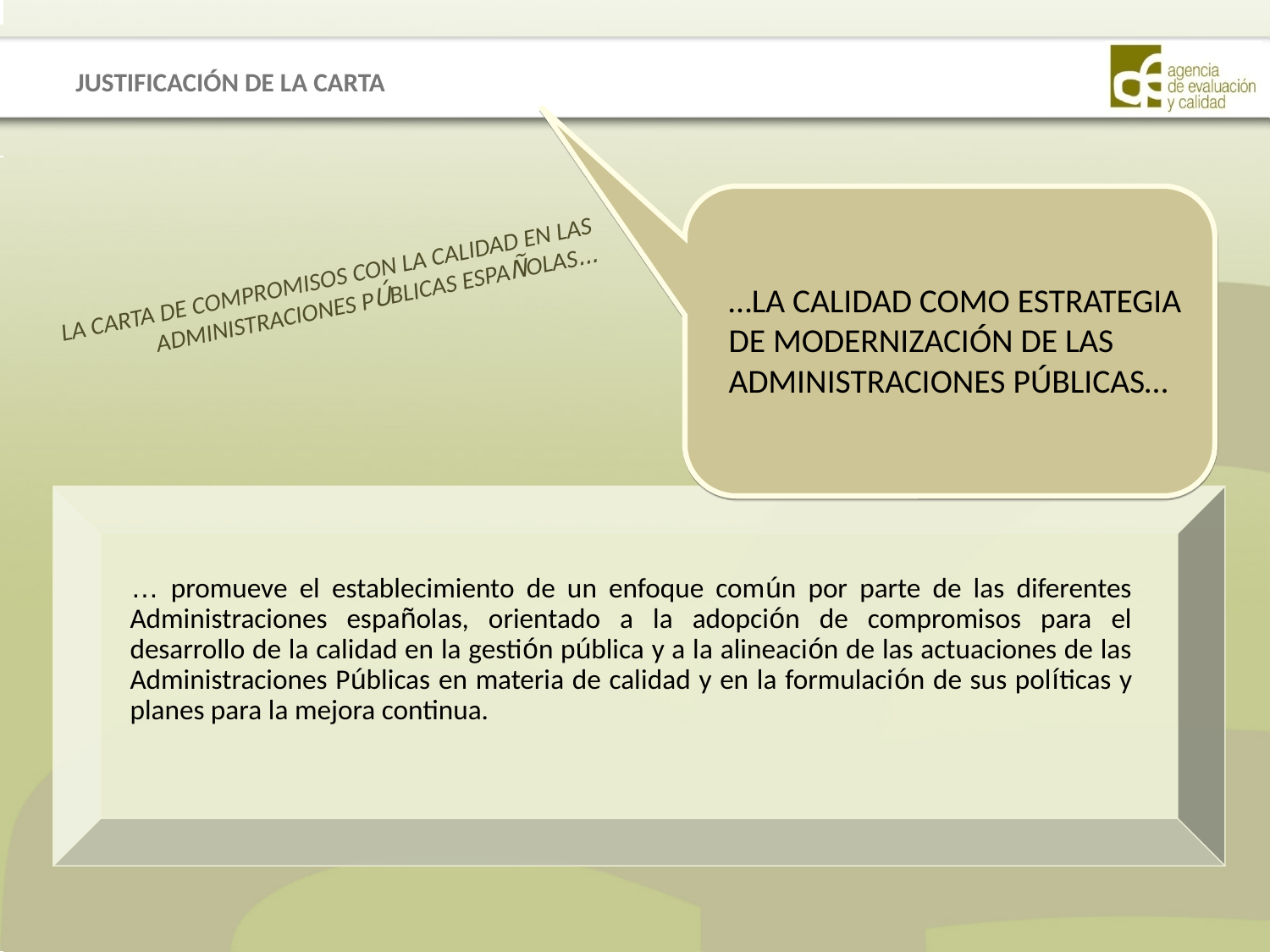

JUSTIFICACIÓN DE LA CARTA

# LA CARTA DE COMPROMISOS CON LA CALIDAD EN LAS ADMINISTRACIONES PÚBLICAS ESPAÑOLAS…
…LA CALIDAD COMO ESTRATEGIA
DE MODERNIZACIÓN DE LAS
ADMINISTRACIONES PÚBLICAS…

    … promueve el establecimiento de un enfoque común por parte de las diferentes Administraciones españolas, orientado a la adopción de compromisos para el desarrollo de la calidad en la gestión pública y a la alineación de las actuaciones de las Administraciones Públicas en materia de calidad y en la formulación de sus políticas y planes para la mejora continua.